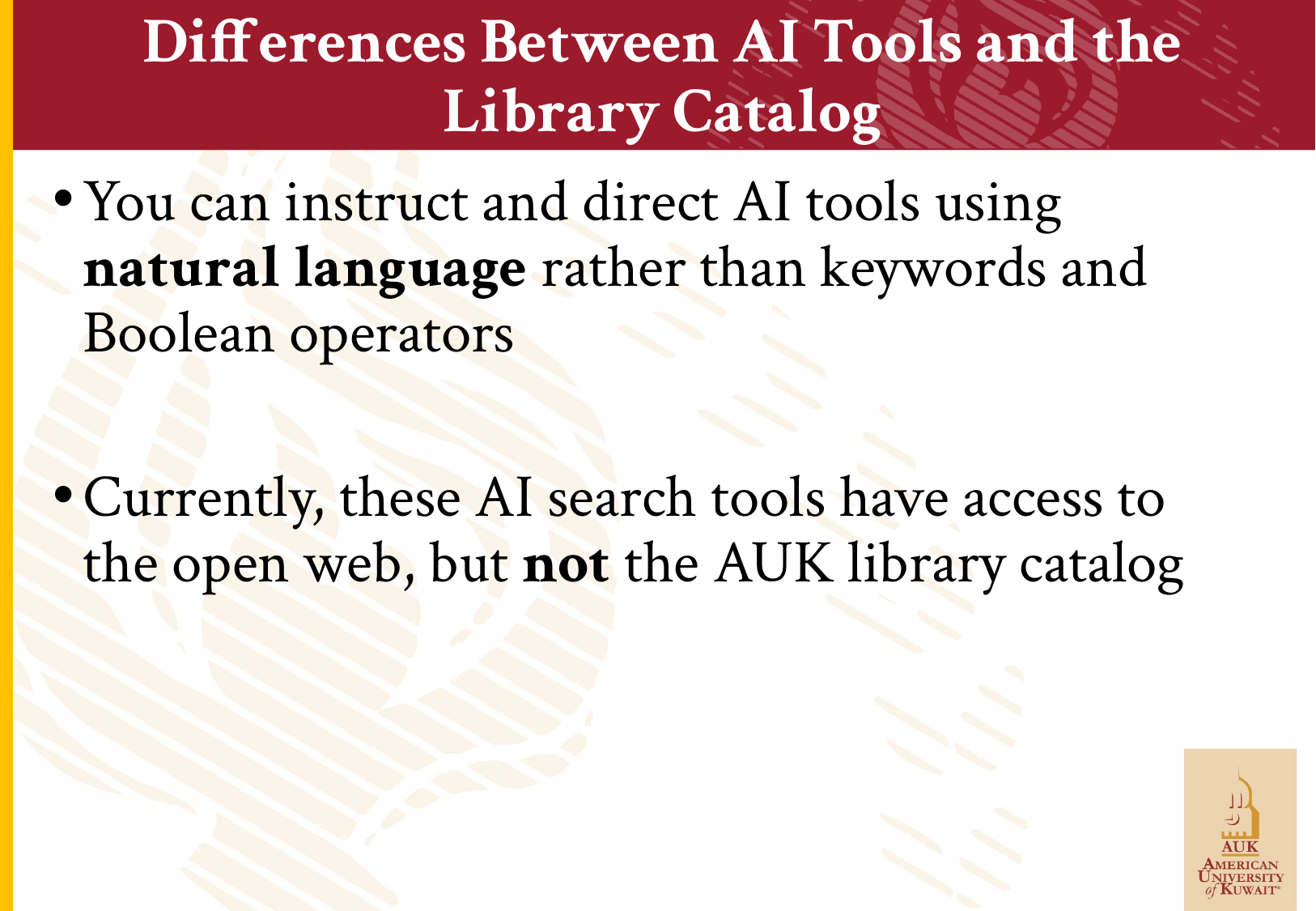

# Differences Between AI Tools and the Library Catalog
You can instruct and direct AI tools using natural language rather than keywords and Boolean operators

Currently, these AI search tools have access to the open web, but not the AUK library catalog